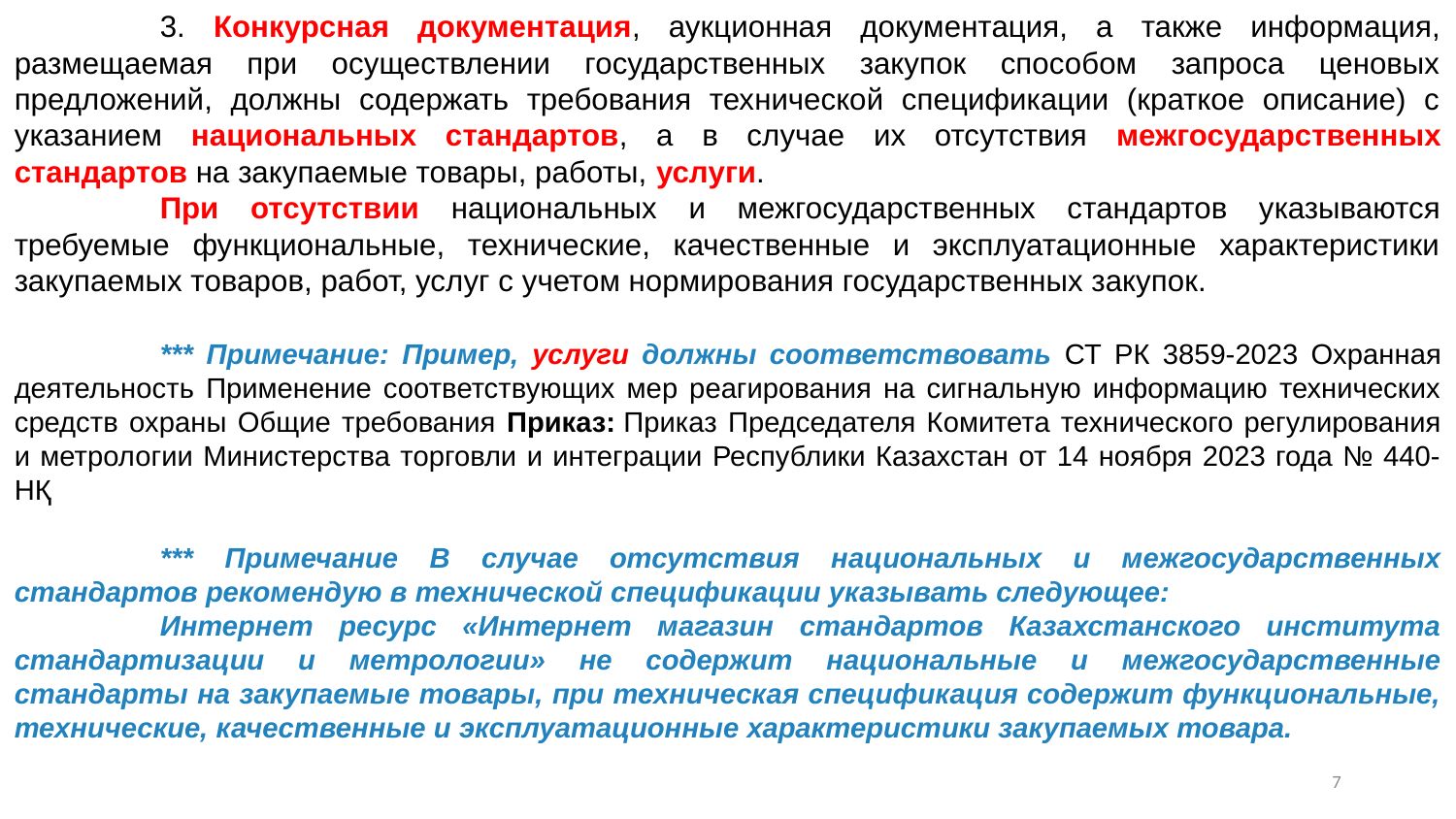

3. Конкурсная документация, аукционная документация, а также информация, размещаемая при осуществлении государственных закупок способом запроса ценовых предложений, должны содержать требования технической спецификации (краткое описание) с указанием национальных стандартов, а в случае их отсутствия межгосударственных стандартов на закупаемые товары, работы, услуги.
	При отсутствии национальных и межгосударственных стандартов указываются требуемые функциональные, технические, качественные и эксплуатационные характеристики закупаемых товаров, работ, услуг с учетом нормирования государственных закупок.

	*** Примечание: Пример, услуги должны соответствовать СТ РК 3859-2023 Охранная деятельность Применение соответствующих мер реагирования на сигнальную информацию технических средств охраны Общие требования Приказ: Приказ Председателя Комитета технического регулирования и метрологии Министерства торговли и интеграции Республики Казахстан от 14 ноября 2023 года № 440-НҚ

	*** Примечание В случае отсутствия национальных и межгосударственных стандартов рекомендую в технической спецификации указывать следующее:
	Интернет ресурс «Интернет магазин стандартов Казахстанского института стандартизации и метрологии» не содержит национальные и межгосударственные стандарты на закупаемые товары, при техническая спецификация содержит функциональные, технические, качественные и эксплуатационные характеристики закупаемых товара.
7